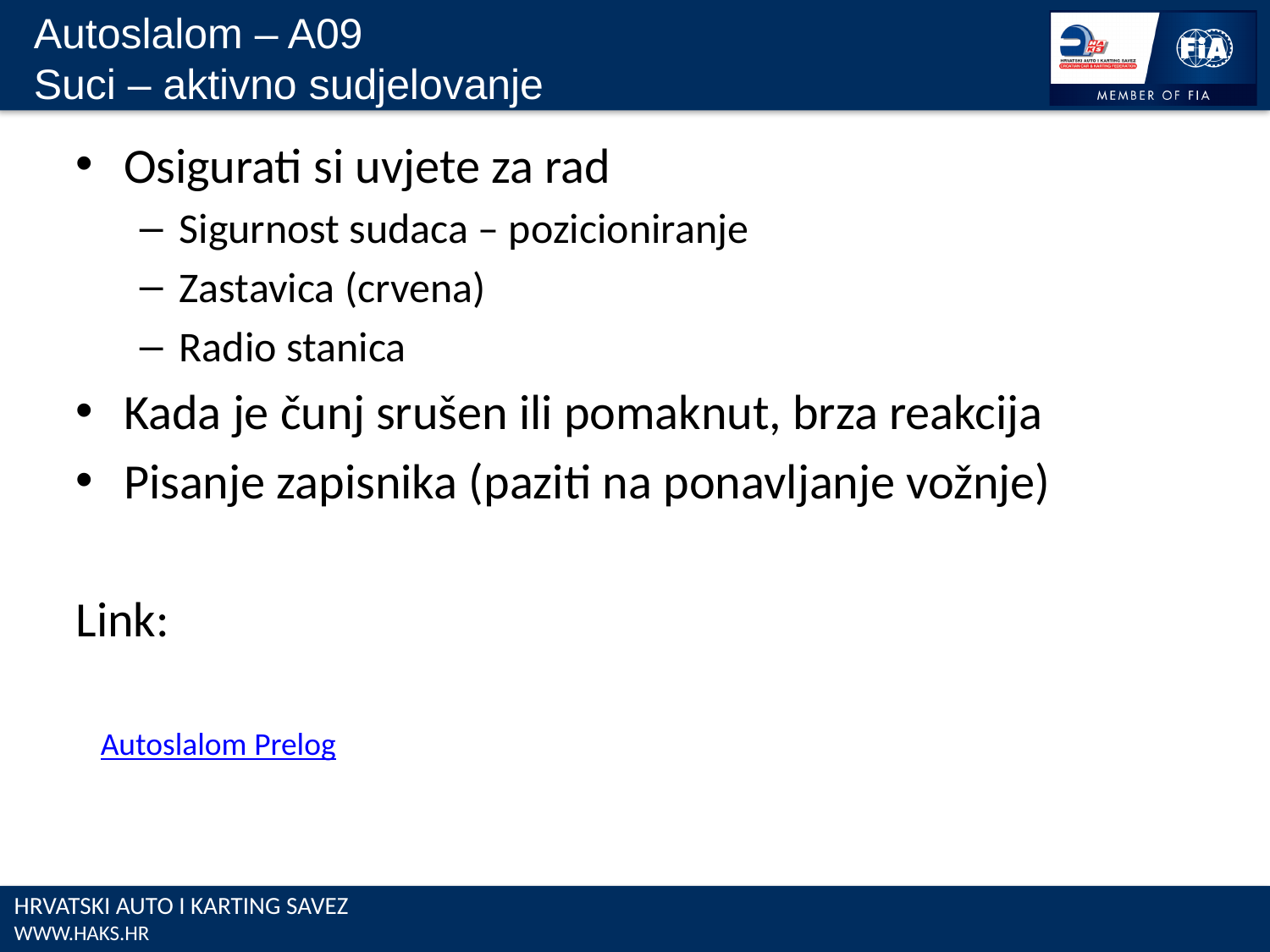

# Autoslalom – A09 Suci – aktivno sudjelovanje
Osigurati si uvjete za rad
Sigurnost sudaca – pozicioniranje
Zastavica (crvena)
Radio stanica
Kada je čunj srušen ili pomaknut, brza reakcija
Pisanje zapisnika (paziti na ponavljanje vožnje)

Link:

Autoslalom Prelog